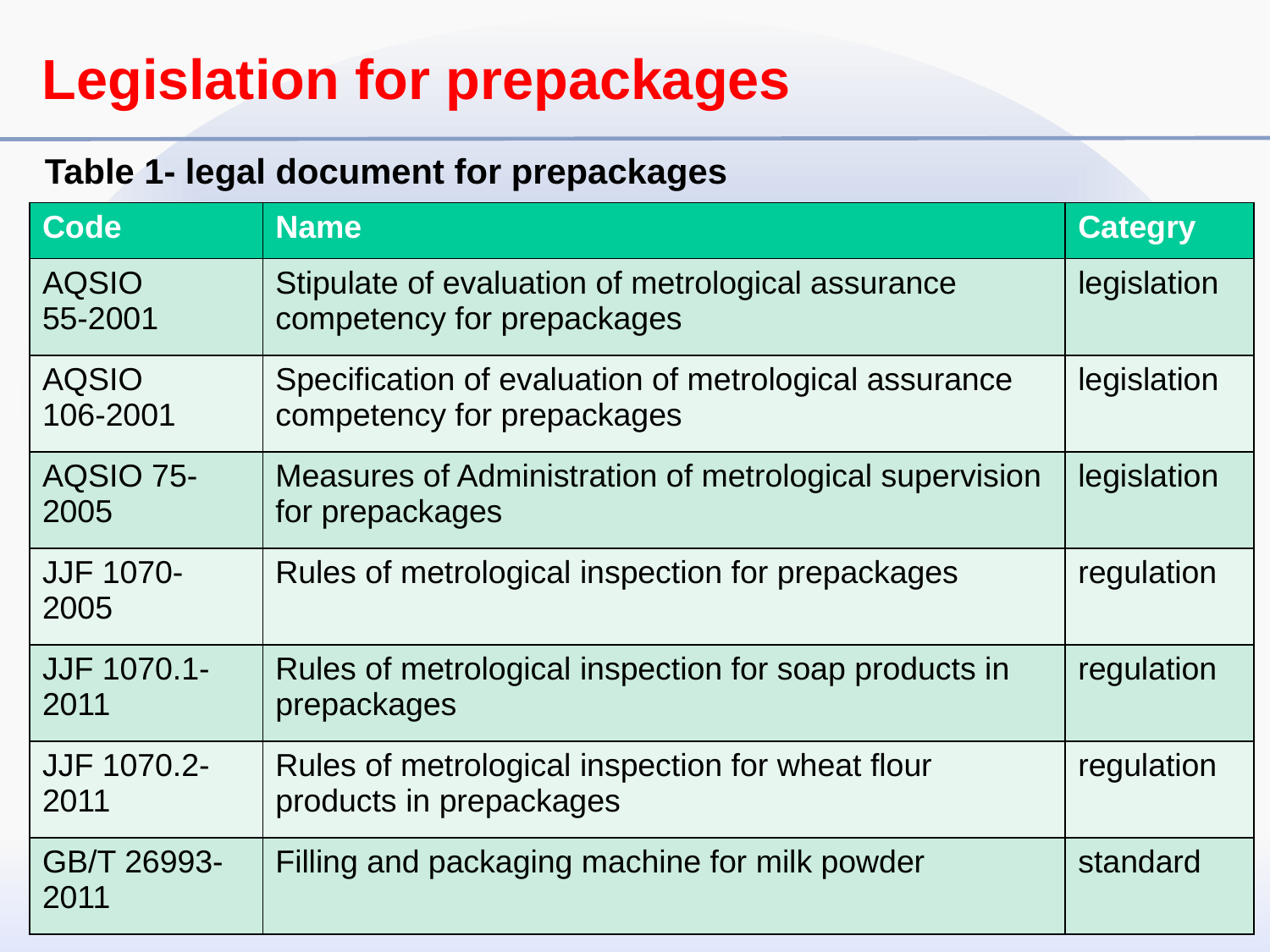

Legislation for prepackages
Table 1- legal document for prepackages
| Code | Name | Categry |
| --- | --- | --- |
| AQSIO 55-2001 | Stipulate of evaluation of metrological assurance competency for prepackages | legislation |
| AQSIO 106-2001 | Specification of evaluation of metrological assurance competency for prepackages | legislation |
| AQSIO 75-2005 | Measures of Administration of metrological supervision for prepackages | legislation |
| JJF 1070-2005 | Rules of metrological inspection for prepackages | regulation |
| JJF 1070.1-2011 | Rules of metrological inspection for soap products in prepackages | regulation |
| JJF 1070.2-2011 | Rules of metrological inspection for wheat flour products in prepackages | regulation |
| GB/T 26993-2011 | Filling and packaging machine for milk powder | standard |